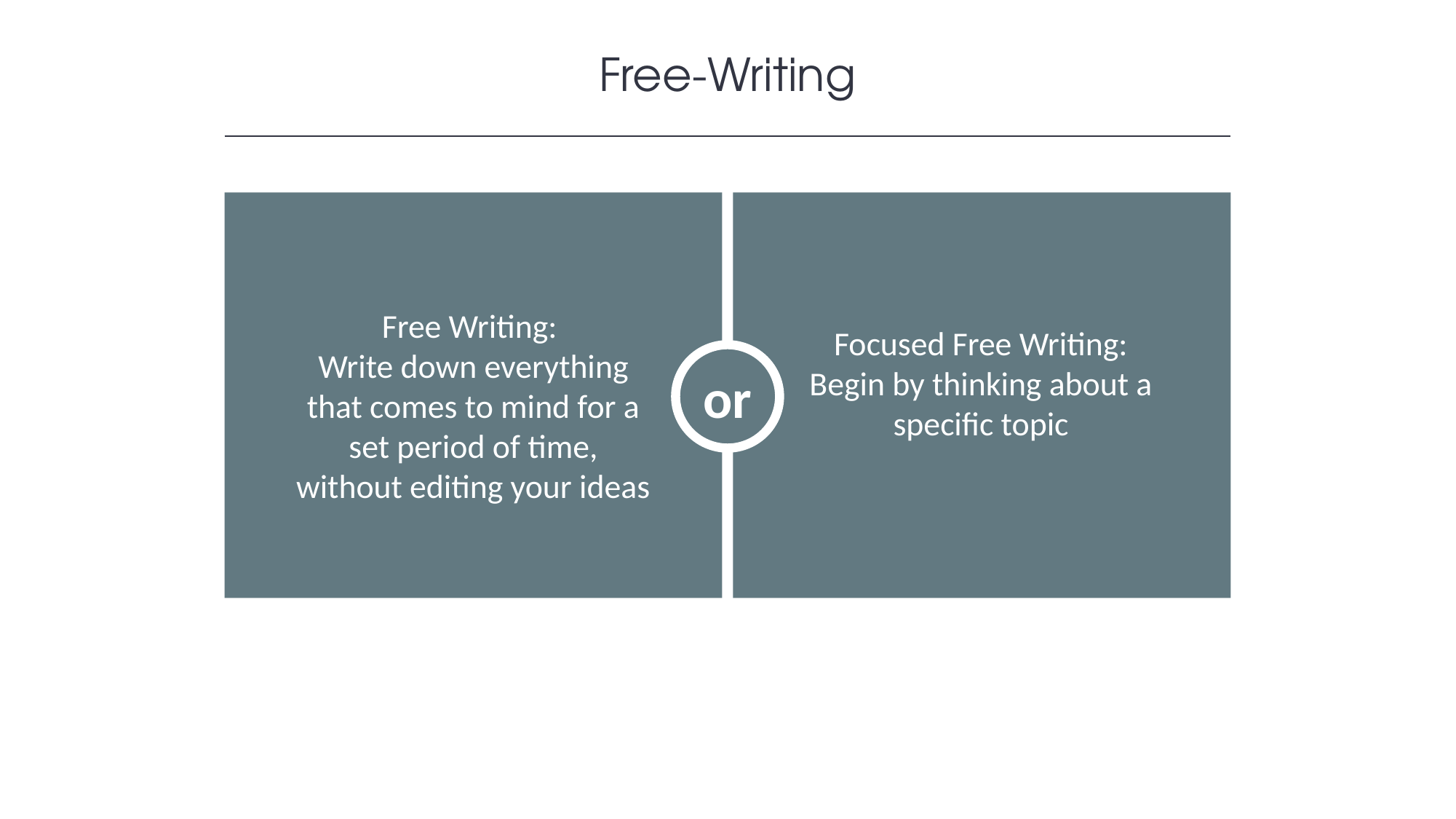

Free-Writing
HAWKES LEARNING

Free Writing:
Write down everything that comes to mind for a set period of time, without editing your ideas
Focused Free Writing:
Begin by thinking about a specific topic
or